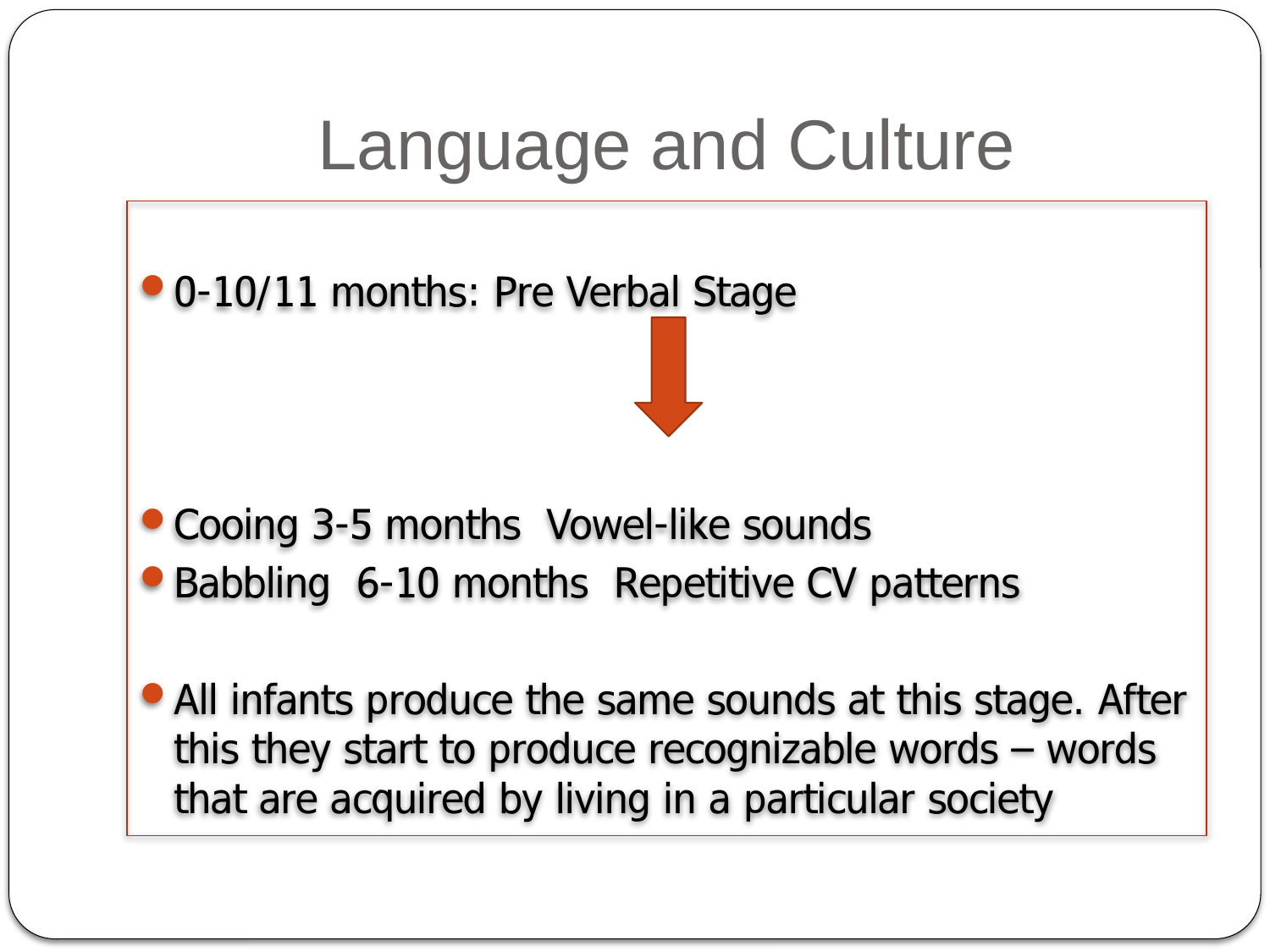

# Language and Culture

0-10/11 months: Pre Verbal Stage

Cooing 3-5 months  Vowel-like sounds
Babbling  6-10 months  Repetitive CV patterns

All infants produce the same sounds at this stage. After this they start to produce recognizable words – words that are acquired by living in a particular society